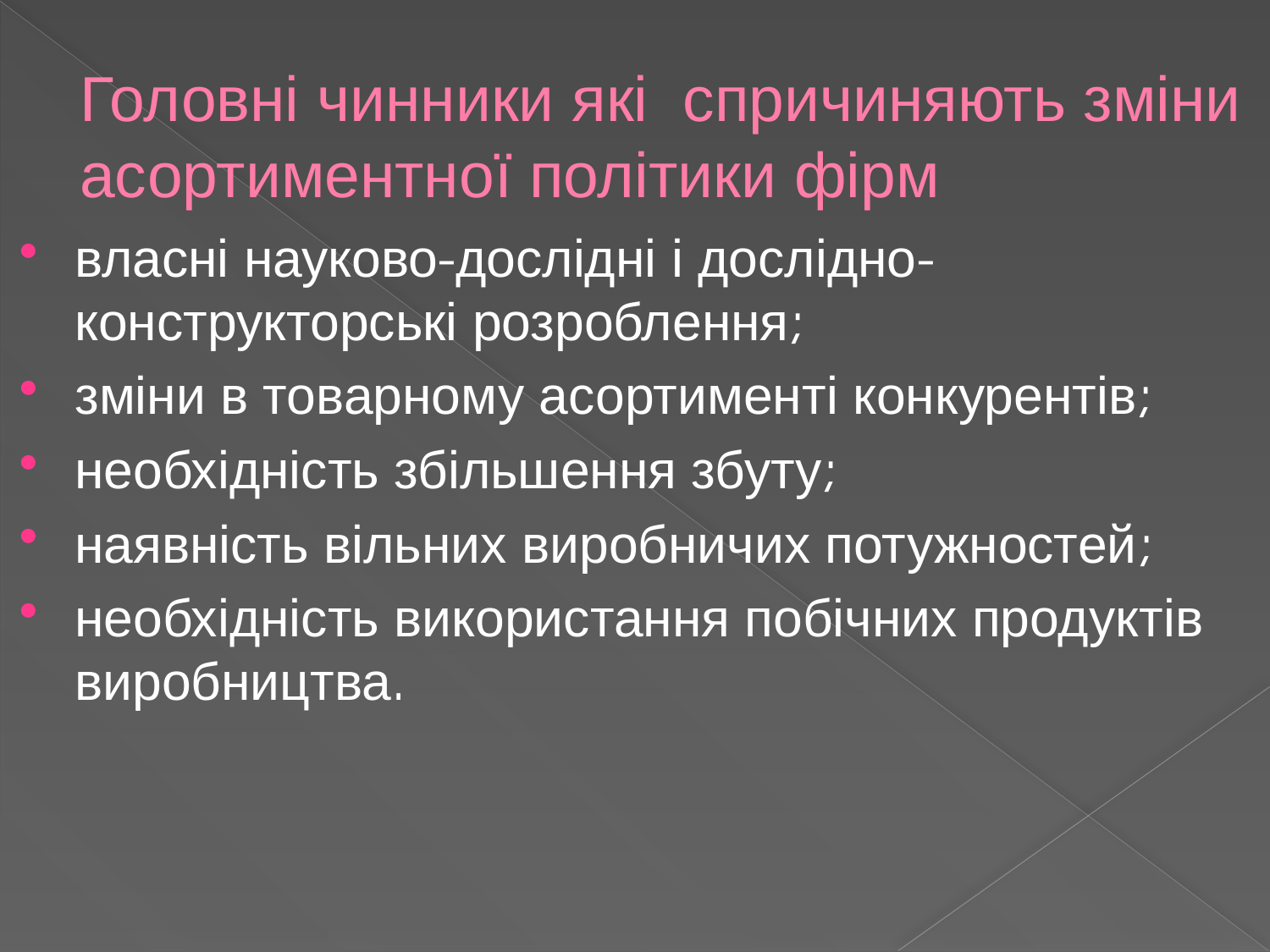

# Головні чинники які  спричиняють зміни асортиментної політики фірм
власні науково-дослідні і дослідно-конструкторські розроблення;
зміни в товарному асортименті конкурентів;
необхідність збільшення збуту;
наявність вільних виробничих потужностей;
необхідність використання побічних продуктів виробництва.